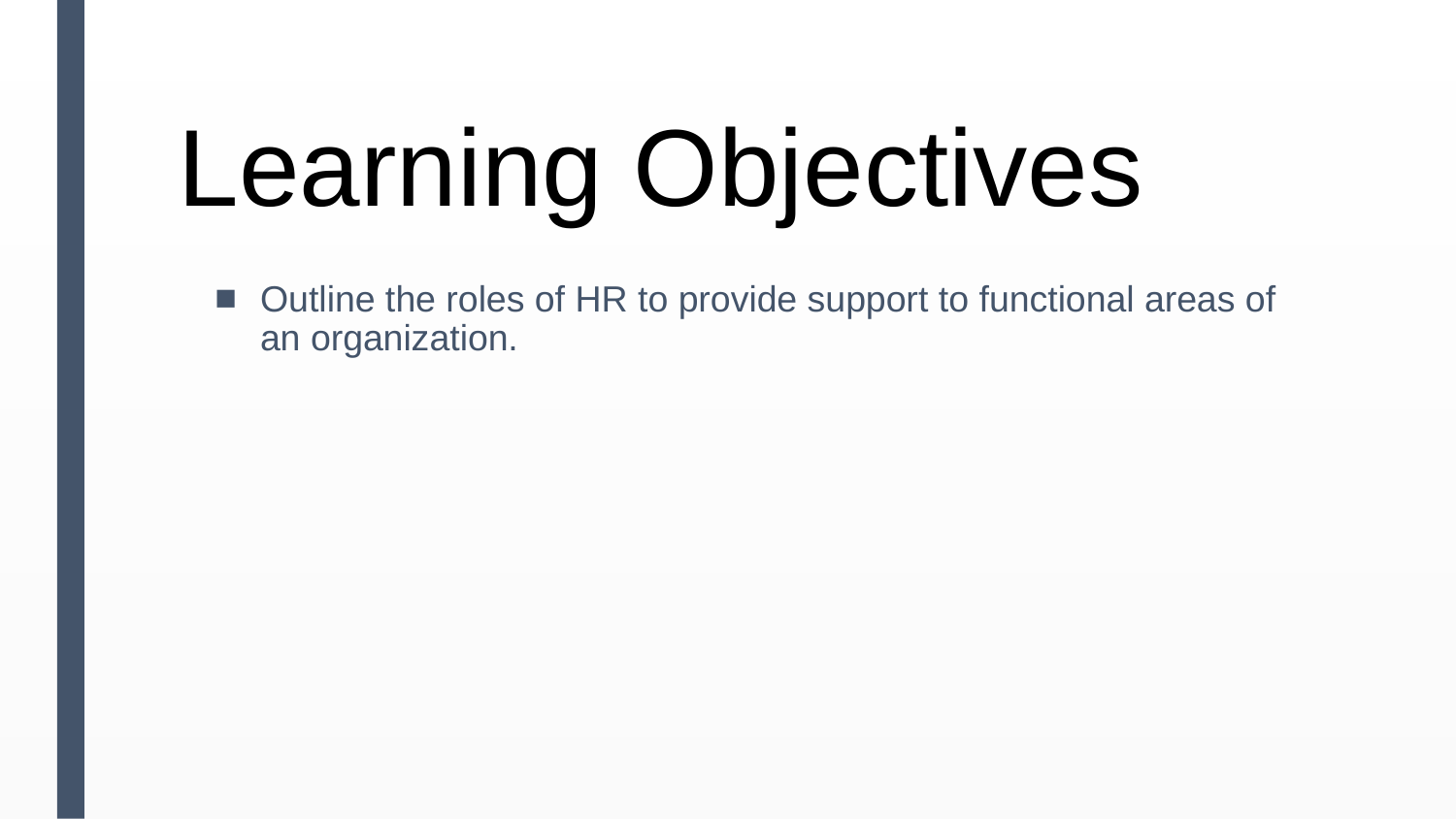

# Learning Objectives
Outline the roles of HR to provide support to functional areas of an organization.